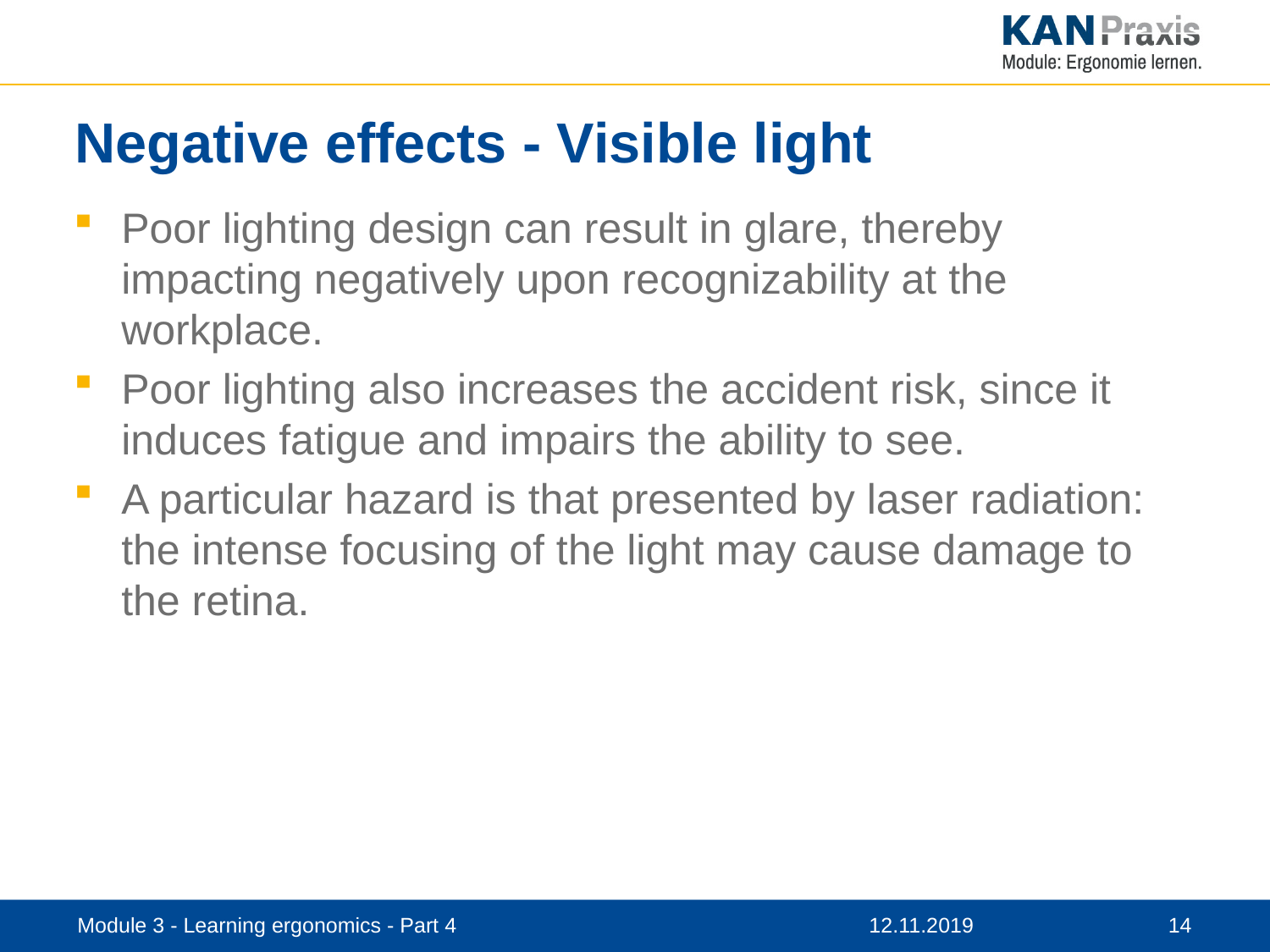

# Negative effects - Visible light
Poor lighting design can result in glare, thereby impacting negatively upon recognizability at the workplace.
Poor lighting also increases the accident risk, since it induces fatigue and impairs the ability to see.
A particular hazard is that presented by laser radiation: the intense focusing of the light may cause damage to the retina.

Module 3 - Learning ergonomics - Part 4
12.11.2019
14